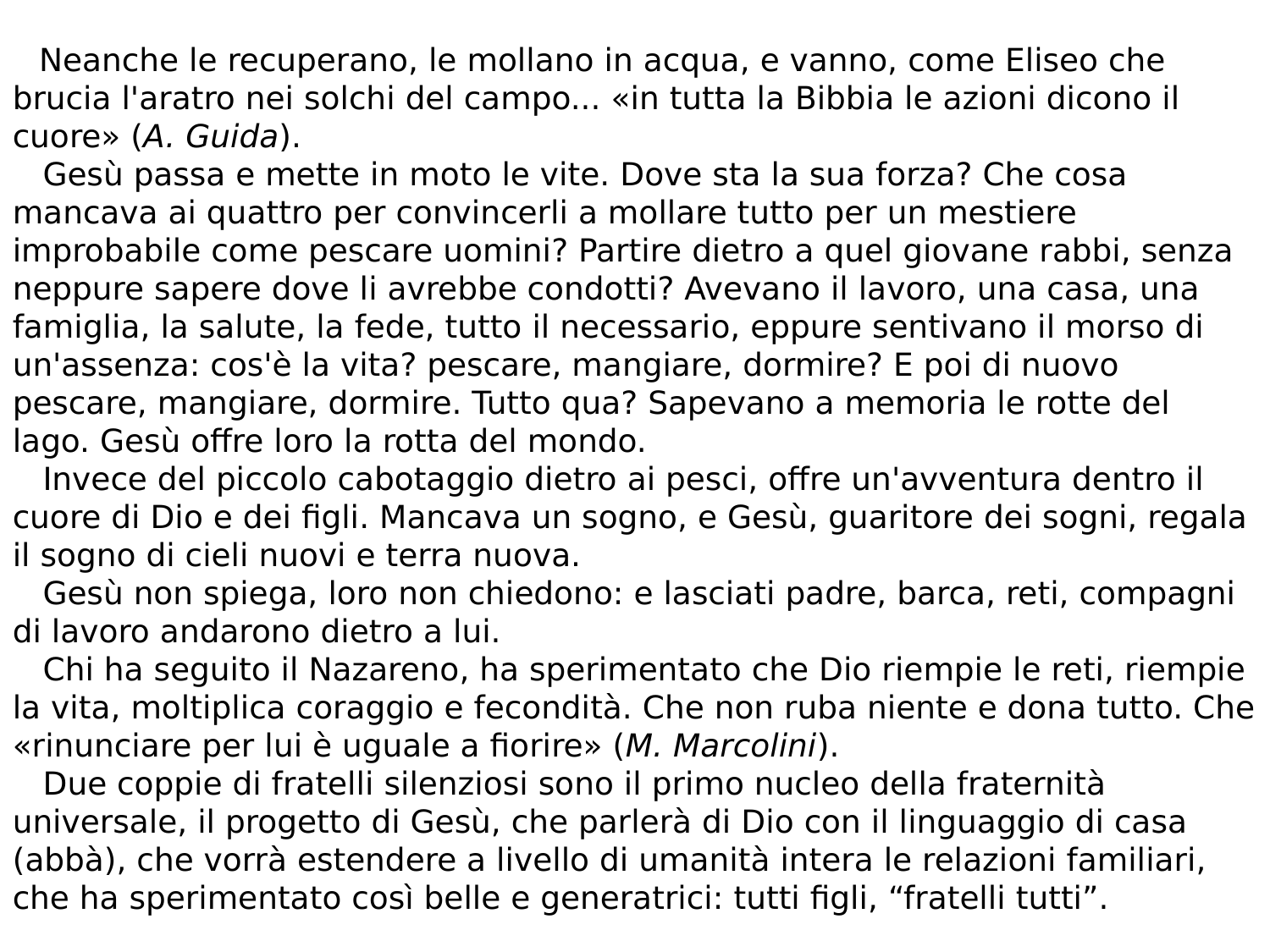

Neanche le recuperano, le mollano in acqua, e vanno, come Eliseo che brucia l'aratro nei solchi del campo... «in tutta la Bibbia le azioni dicono il cuore» (A. Guida).
   Gesù passa e mette in moto le vite. Dove sta la sua forza? Che cosa mancava ai quattro per convincerli a mollare tutto per un mestiere improbabile come pescare uomini? Partire dietro a quel giovane rabbi, senza neppure sapere dove li avrebbe condotti? Avevano il lavoro, una casa, una famiglia, la salute, la fede, tutto il necessario, eppure sentivano il morso di un'assenza: cos'è la vita? pescare, mangiare, dormire? E poi di nuovo pescare, mangiare, dormire. Tutto qua? Sapevano a memoria le rotte del lago. Gesù offre loro la rotta del mondo.
   Invece del piccolo cabotaggio dietro ai pesci, offre un'avventura dentro il cuore di Dio e dei figli. Mancava un sogno, e Gesù, guaritore dei sogni, regala il sogno di cieli nuovi e terra nuova.
   Gesù non spiega, loro non chiedono: e lasciati padre, barca, reti, compagni di lavoro andarono dietro a lui.
   Chi ha seguito il Nazareno, ha sperimentato che Dio riempie le reti, riempie la vita, moltiplica coraggio e fecondità. Che non ruba niente e dona tutto. Che «rinunciare per lui è uguale a fiorire» (M. Marcolini).
   Due coppie di fratelli silenziosi sono il primo nucleo della fraternità universale, il progetto di Gesù, che parlerà di Dio con il linguaggio di casa (abbà), che vorrà estendere a livello di umanità intera le relazioni familiari, che ha sperimentato così belle e generatrici: tutti figli, “fratelli tutti”.